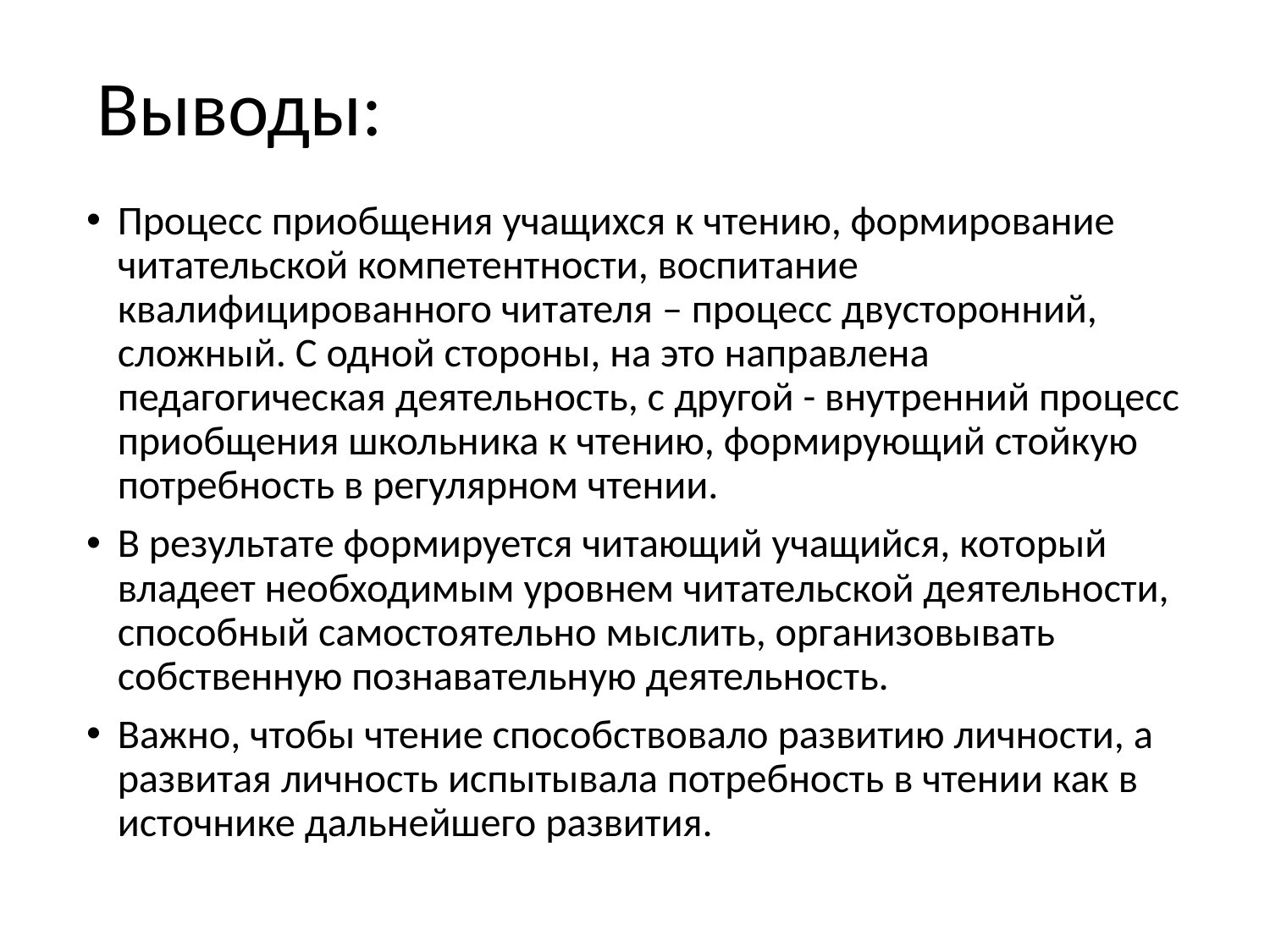

# Выводы:
Процесс приобщения учащихся к чтению, формирование читательской компетентности, воспитание квалифицированного читателя – процесс двусторонний, сложный. С одной стороны, на это направлена педагогическая деятельность, с другой - внутренний процесс приобщения школьника к чтению, формирующий стойкую потребность в регулярном чтении.
В результате формируется читающий учащийся, который владеет необходимым уровнем читательской деятельности, способный самостоятельно мыслить, организовывать собственную познавательную деятельность.
Важно, чтобы чтение способствовало развитию личности, а развитая личность испытывала потребность в чтении как в источнике дальнейшего развития.